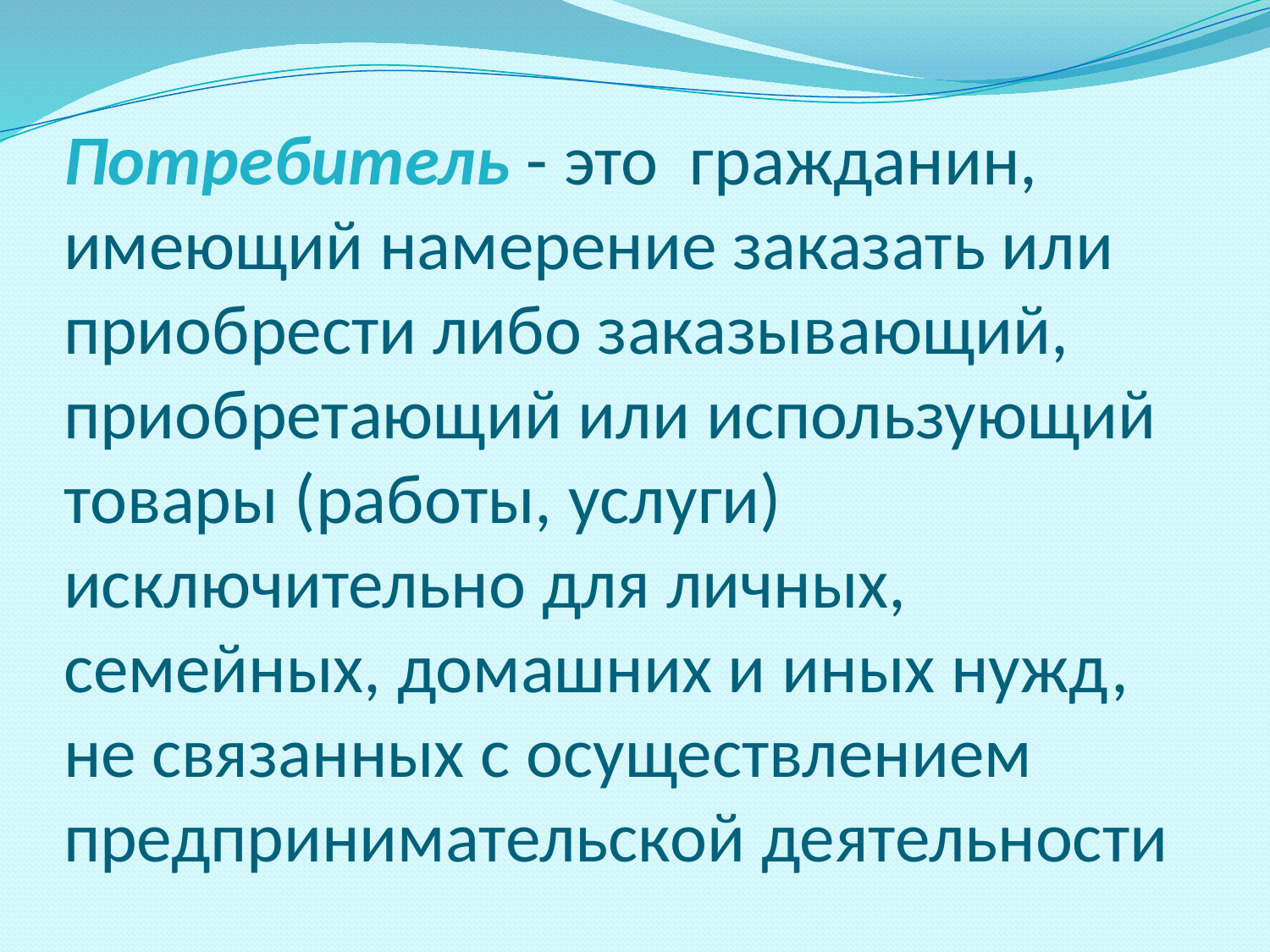

# Потребитель - это  гражданин, имеющий намерение заказать или приобрести либо заказывающий, приобретающий или использующий товары (работы, услуги) исключительно для личных, семейных, домашних и иных нужд, не связанных с осуществлением предпринимательской деятельности